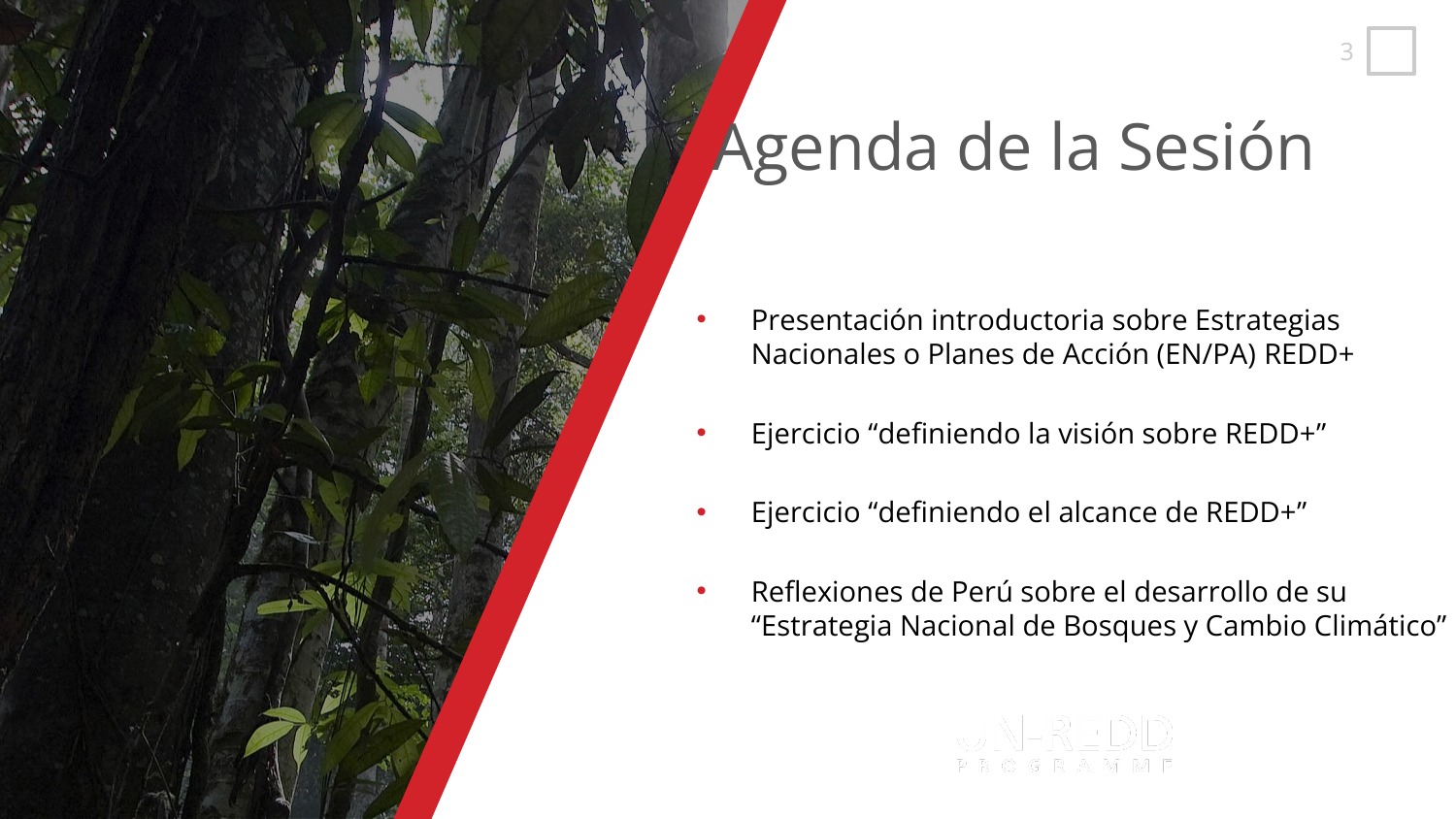

Presentación introductoria sobre Estrategias Nacionales o Planes de Acción (EN/PA) REDD+

Ejercicio “definiendo la visión sobre REDD+”

Ejercicio “definiendo el alcance de REDD+”

Reflexiones de Perú sobre el desarrollo de su “Estrategia Nacional de Bosques y Cambio Climático”